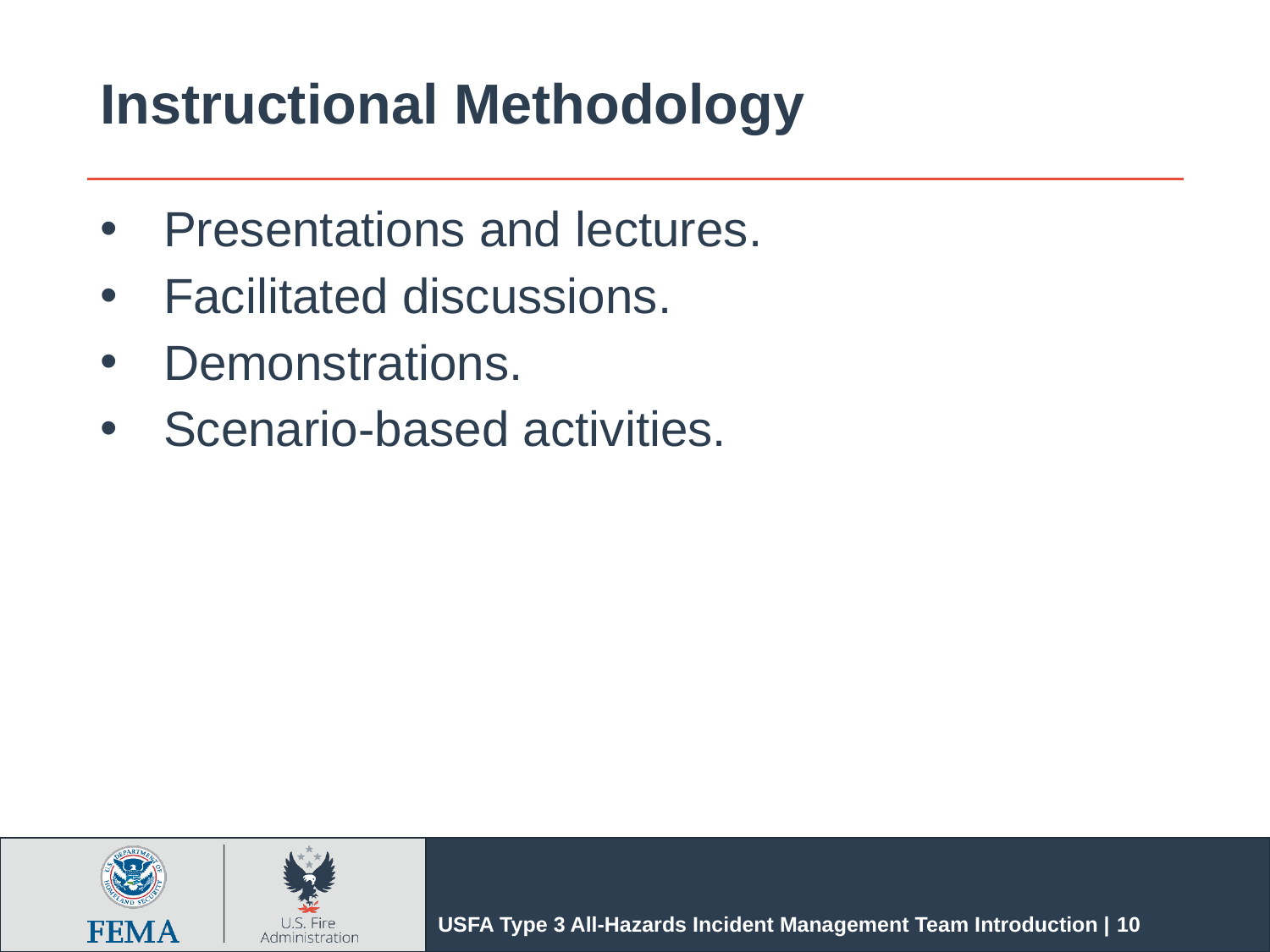

# Instructional Methodology
Presentations and lectures.
Facilitated discussions.
Demonstrations.
Scenario-based activities.

USFA Type 3 All-Hazards Incident Management Team Introduction | 10